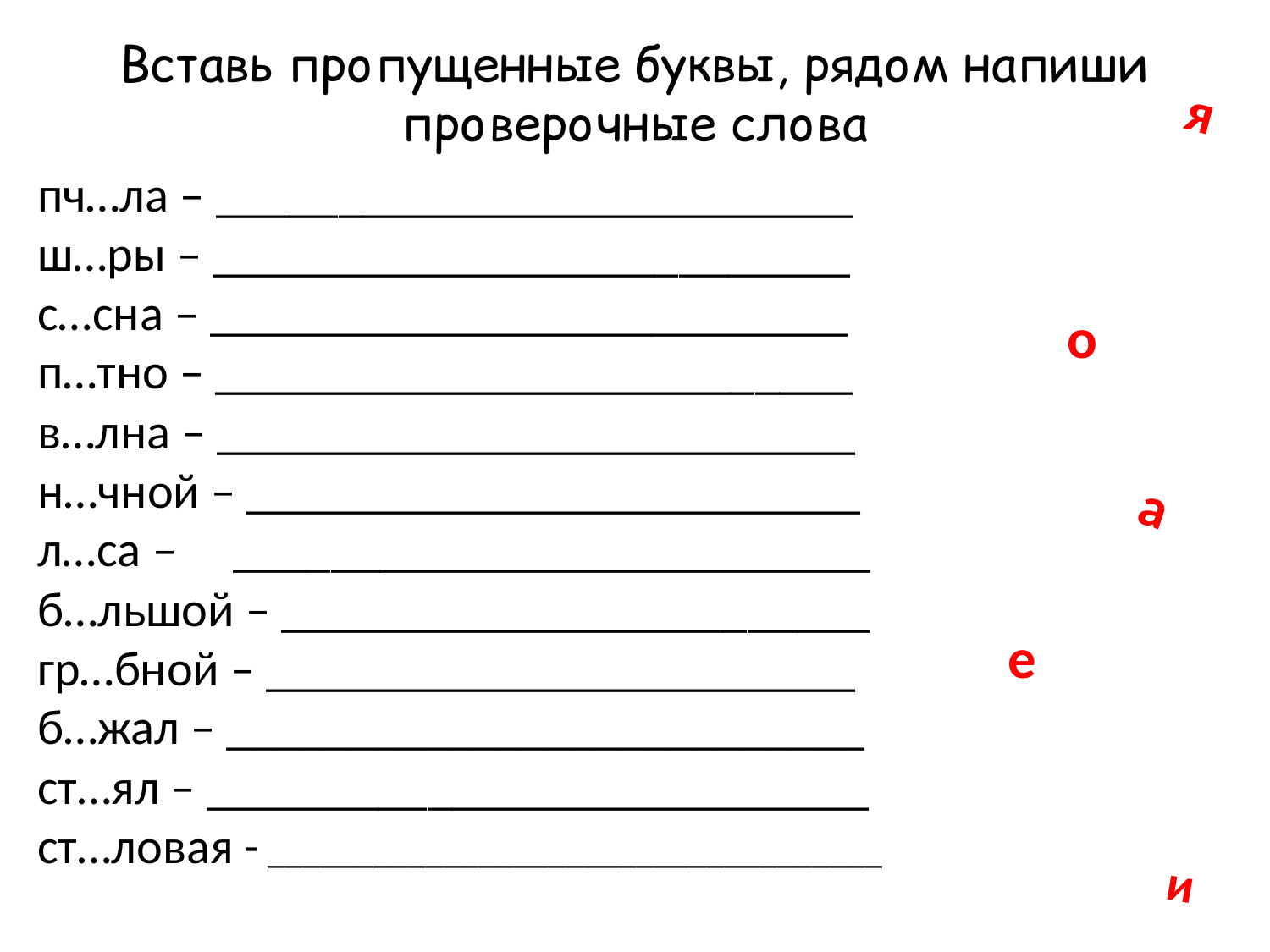

Вставь пропущенные буквы, рядом напиши проверочные слова
я
пч…ла – __________________________
ш…ры – __________________________
с…сна – __________________________
п…тно – __________________________
в…лна – __________________________
н…чной – _________________________
л…са –     __________________________
б…льшой – ________________________
гр…бной – ________________________
б…жал – __________________________
ст…ял – ___________________________
ст…ловая - ___________________________________
о
а
е
и